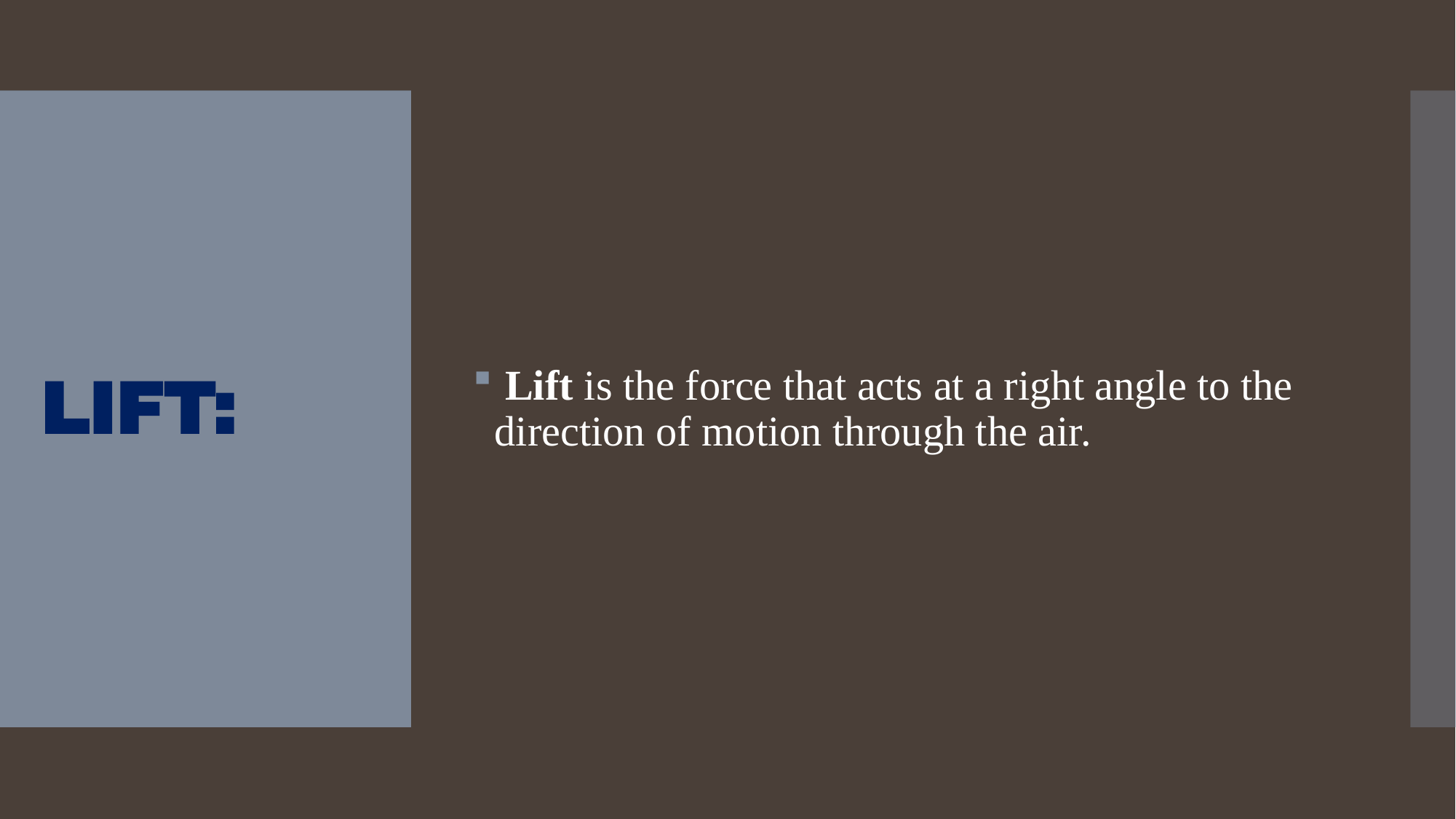

Lift is the force that acts at a right angle to the direction of motion through the air.
# LIFT: